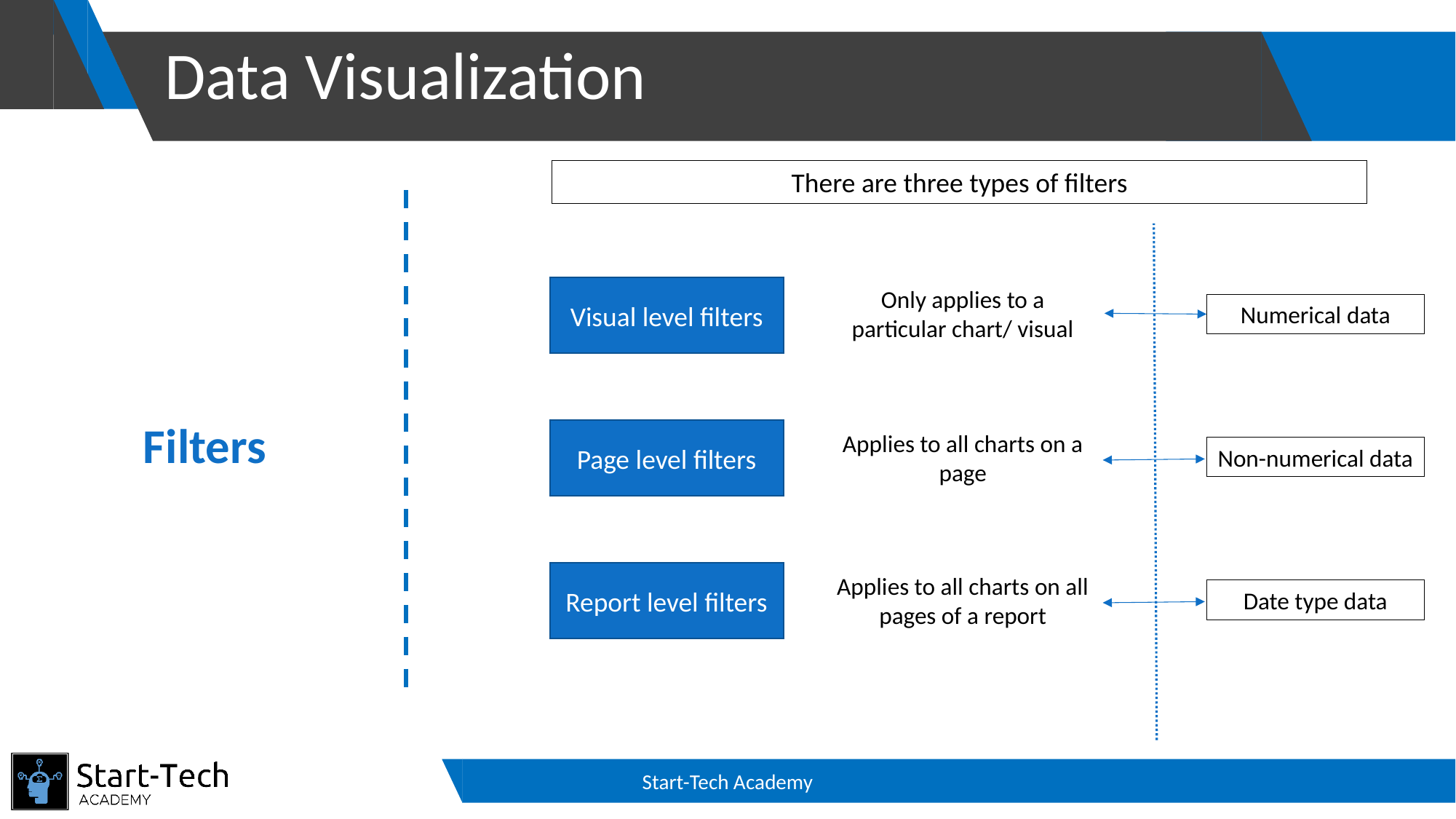

# Data Visualization
There are three types of filters
Visual level filters
Only applies to a particular chart/ visual
Numerical data
Filters
Page level filters
Applies to all charts on a page
Non-numerical data
Report level filters
Applies to all charts on all pages of a report
Date type data
Start-Tech Academy